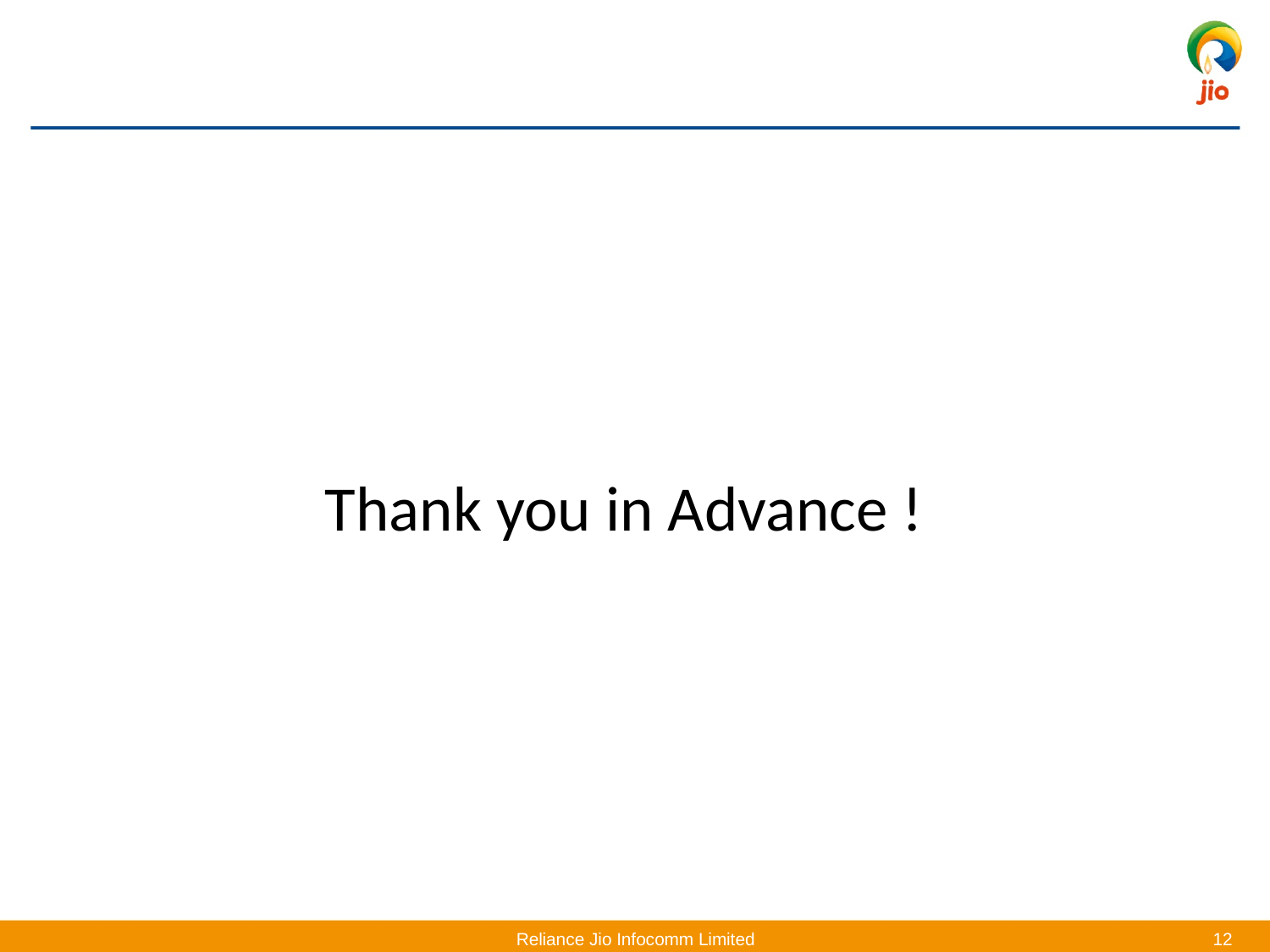

Thank you in Advance !
Reliance Jio Infocomm Limited
12